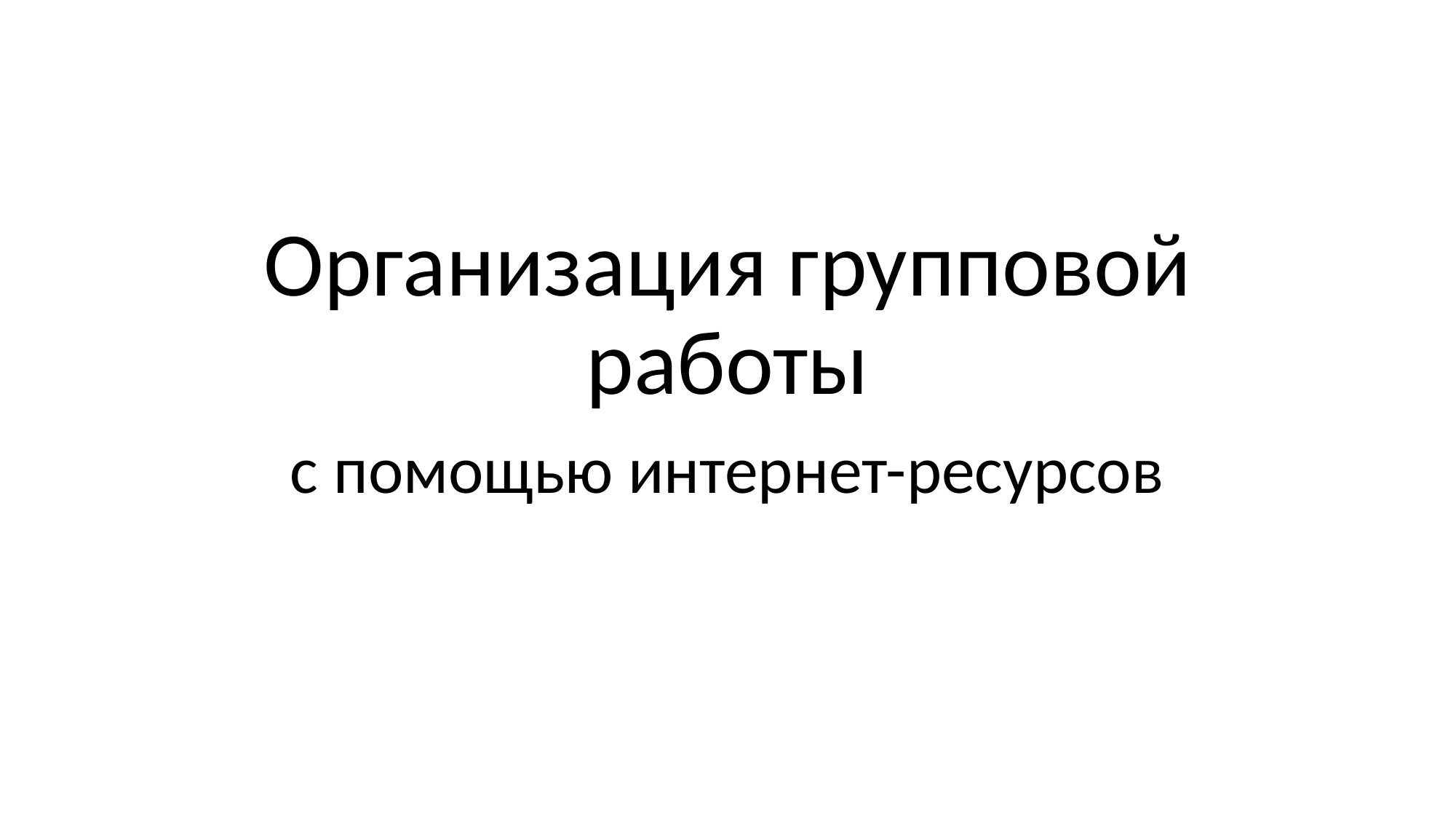

# Организация групповой работы
с помощью интернет-ресурсов